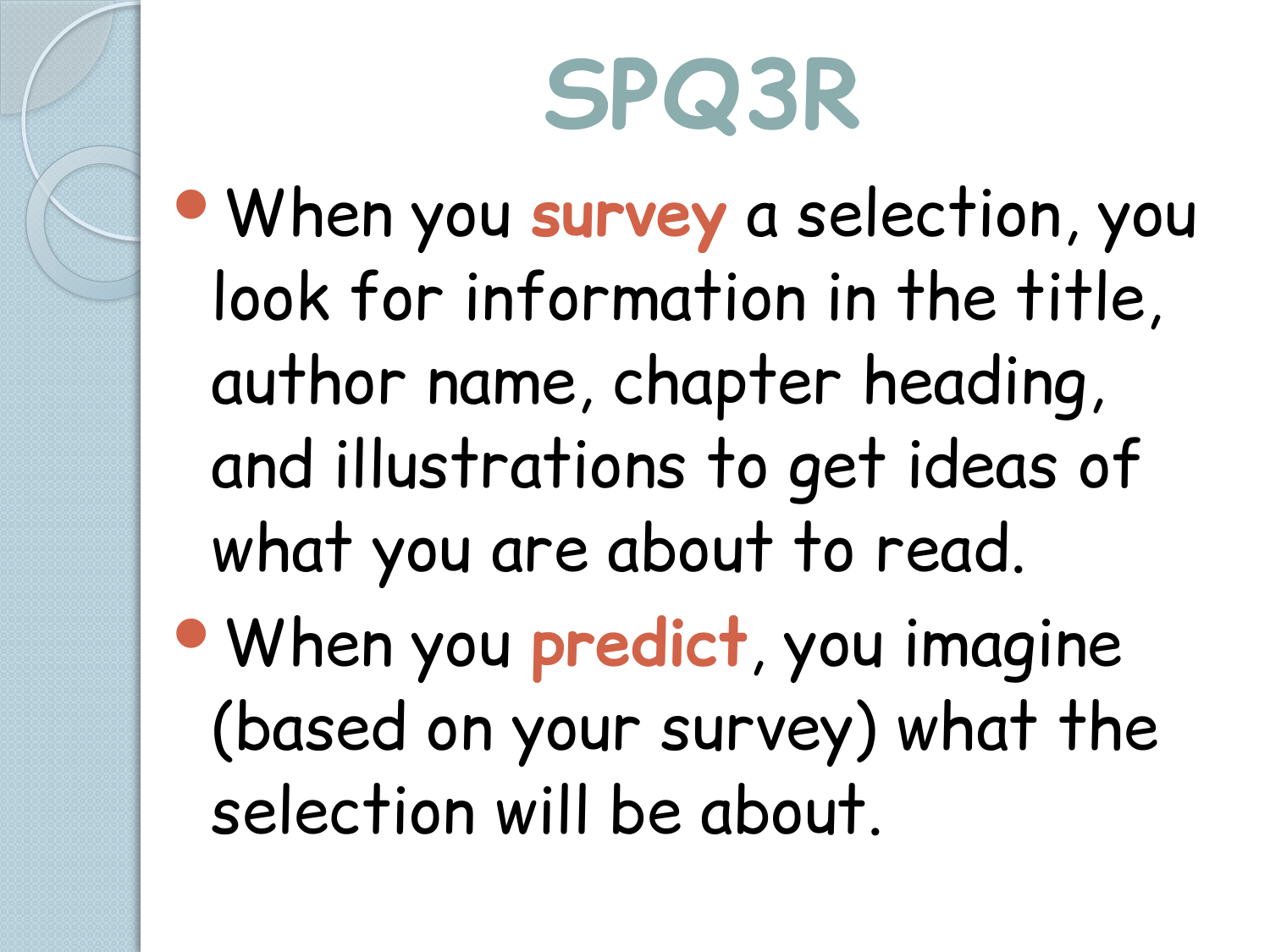

# SPQ3R
When you survey a selection, you look for information in the title, author name, chapter heading, and illustrations to get ideas of what you are about to read.
When you predict, you imagine (based on your survey) what the selection will be about.